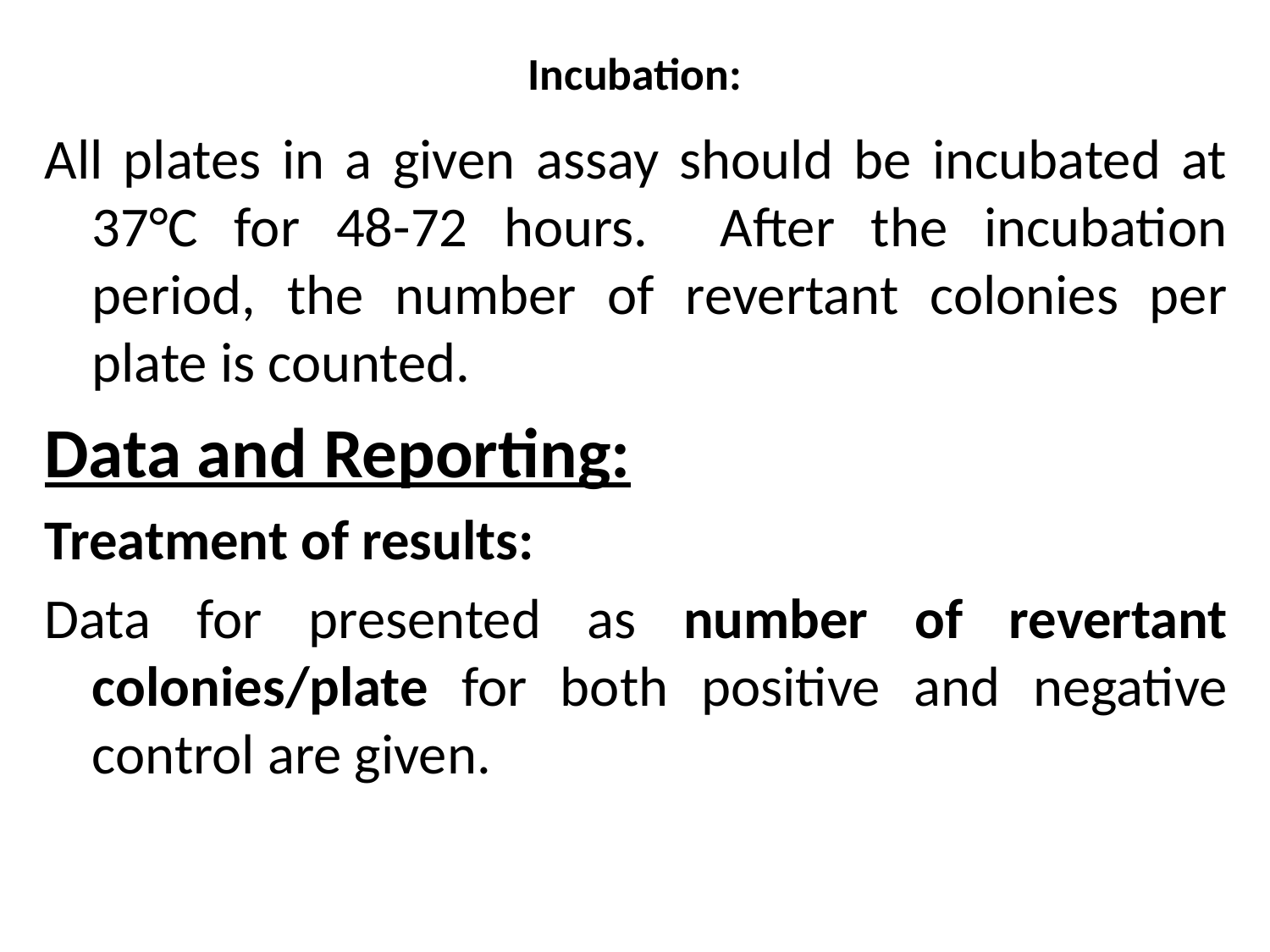

# Incubation:
All plates in a given assay should be incubated at 37°C for 48-72 hours.  After the incubation period, the number of revertant colonies per plate is counted.
Data and Reporting:
Treatment of results:
Data for presented as number of revertant colonies/plate for both positive and negative control are given.